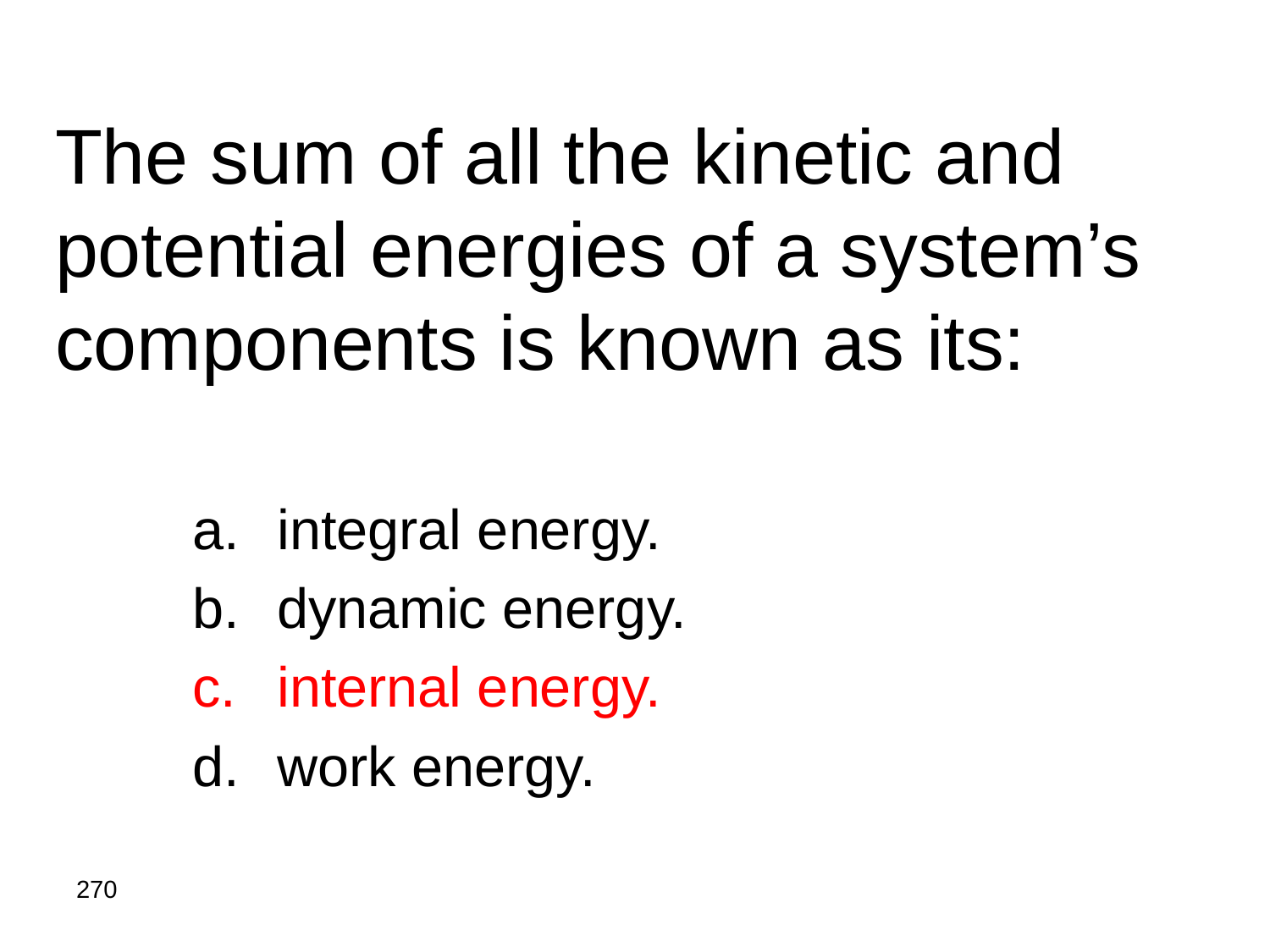

# The sum of all the kinetic and potential energies of a system’s components is known as its:
integral energy.
dynamic energy.
internal energy.
work energy.
270